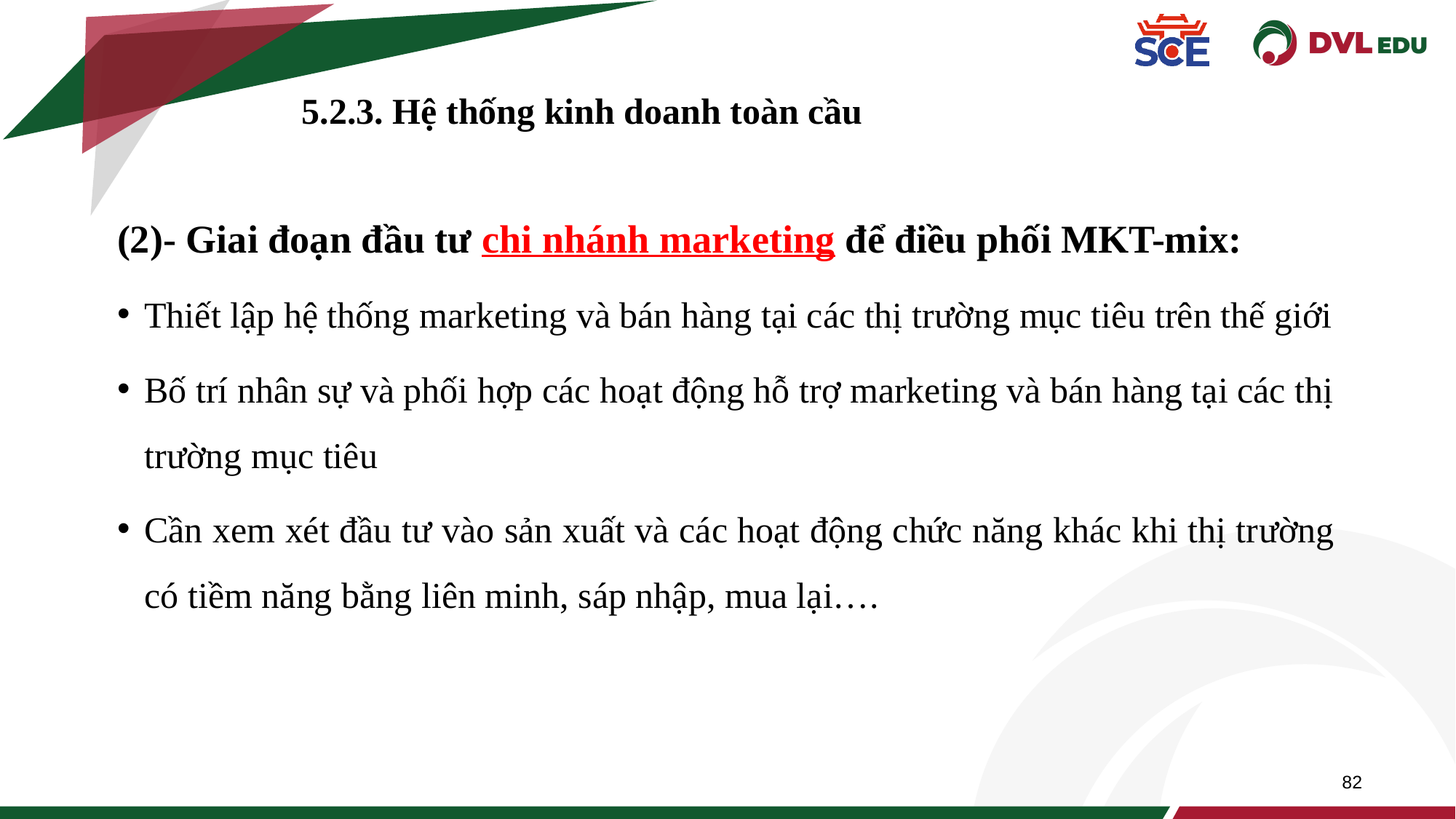

82
5.2.3. Hệ thống kinh doanh toàn cầu
(2)- Giai đoạn đầu tư chi nhánh marketing để điều phối MKT-mix:
Thiết lập hệ thống marketing và bán hàng tại các thị trường mục tiêu trên thế giới
Bố trí nhân sự và phối hợp các hoạt động hỗ trợ marketing và bán hàng tại các thị trường mục tiêu
Cần xem xét đầu tư vào sản xuất và các hoạt động chức năng khác khi thị trường có tiềm năng bằng liên minh, sáp nhập, mua lại….

82